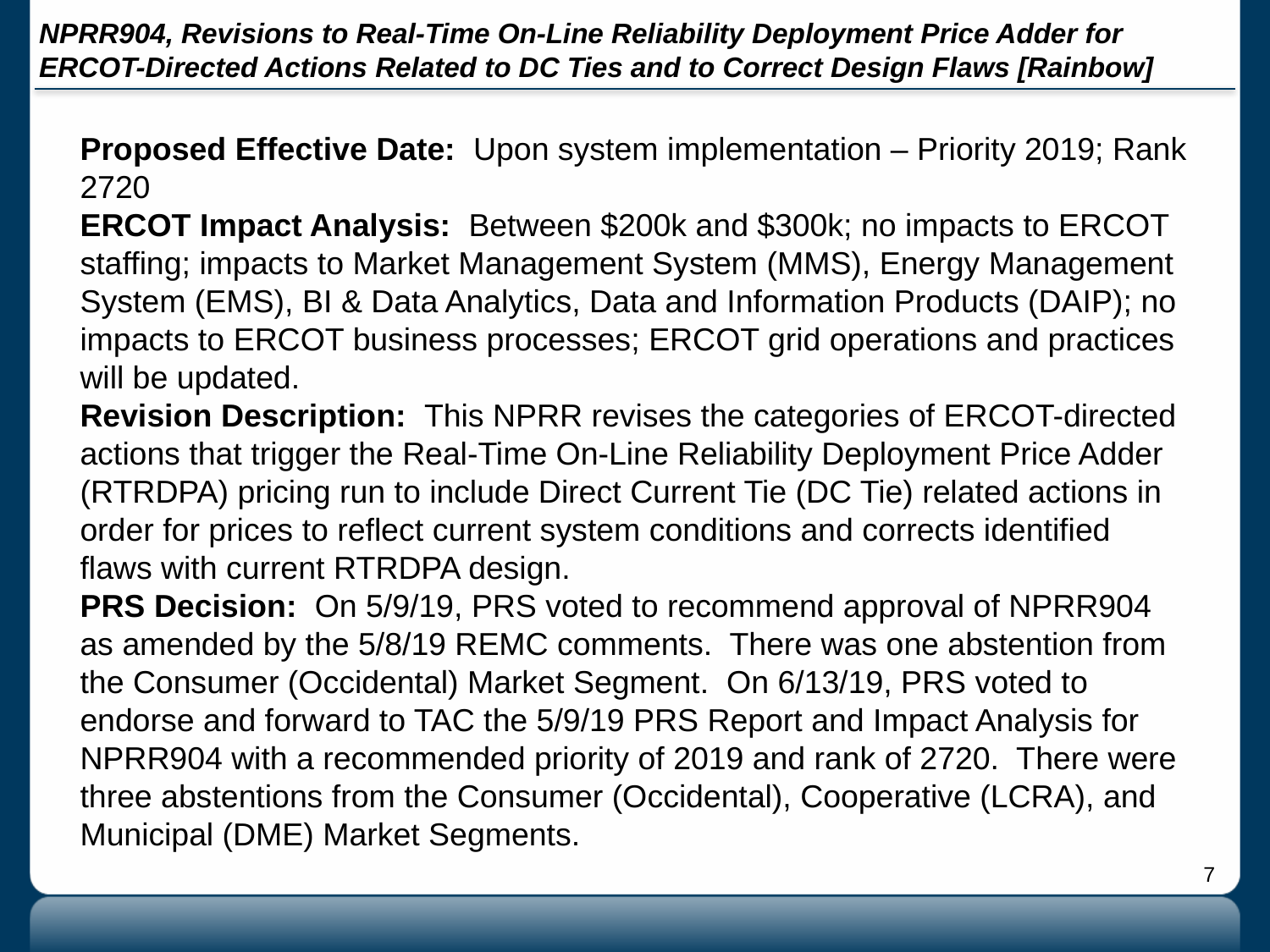

# NPRR904, Revisions to Real-Time On-Line Reliability Deployment Price Adder for ERCOT-Directed Actions Related to DC Ties and to Correct Design Flaws [Rainbow]
Proposed Effective Date:  Upon system implementation – Priority 2019; Rank 2720
ERCOT Impact Analysis:  Between $200k and $300k; no impacts to ERCOT staffing; impacts to Market Management System (MMS), Energy Management System (EMS), BI & Data Analytics, Data and Information Products (DAIP); no impacts to ERCOT business processes; ERCOT grid operations and practices will be updated.
Revision Description:  This NPRR revises the categories of ERCOT-directed actions that trigger the Real-Time On-Line Reliability Deployment Price Adder (RTRDPA) pricing run to include Direct Current Tie (DC Tie) related actions in order for prices to reflect current system conditions and corrects identified flaws with current RTRDPA design.
PRS Decision:  On 5/9/19, PRS voted to recommend approval of NPRR904 as amended by the 5/8/19 REMC comments.  There was one abstention from the Consumer (Occidental) Market Segment.  On 6/13/19, PRS voted to endorse and forward to TAC the 5/9/19 PRS Report and Impact Analysis for NPRR904 with a recommended priority of 2019 and rank of 2720.  There were three abstentions from the Consumer (Occidental), Cooperative (LCRA), and Municipal (DME) Market Segments.